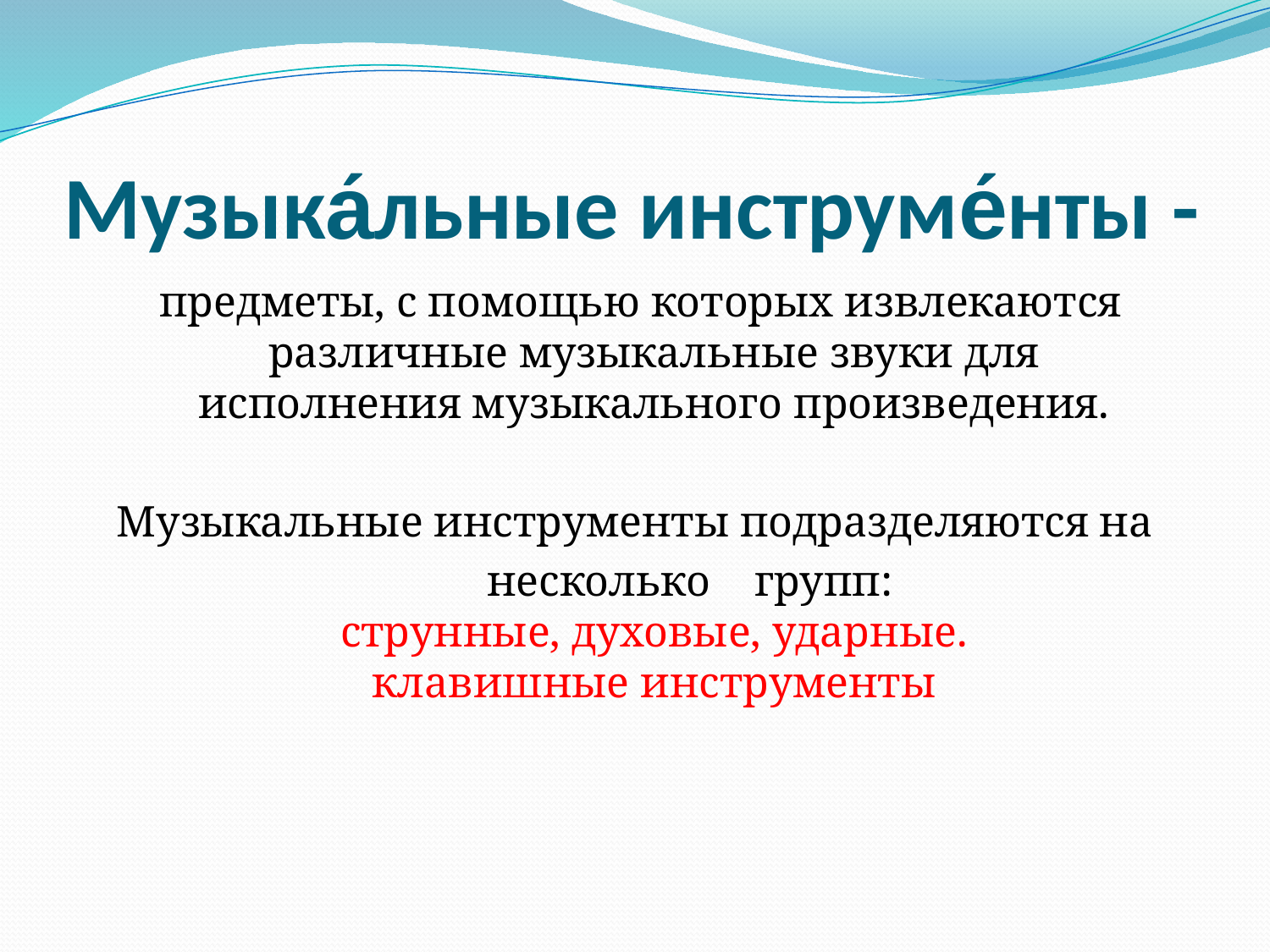

# Музыка́льные инструме́нты -
 предметы, с помощью которых извлекаются различные музыкальные звуки для исполнения музыкального произведения.

Музыкальные инструменты подразделяются на
          несколько    групп: струнные, духовые, ударные. клавишные инструменты